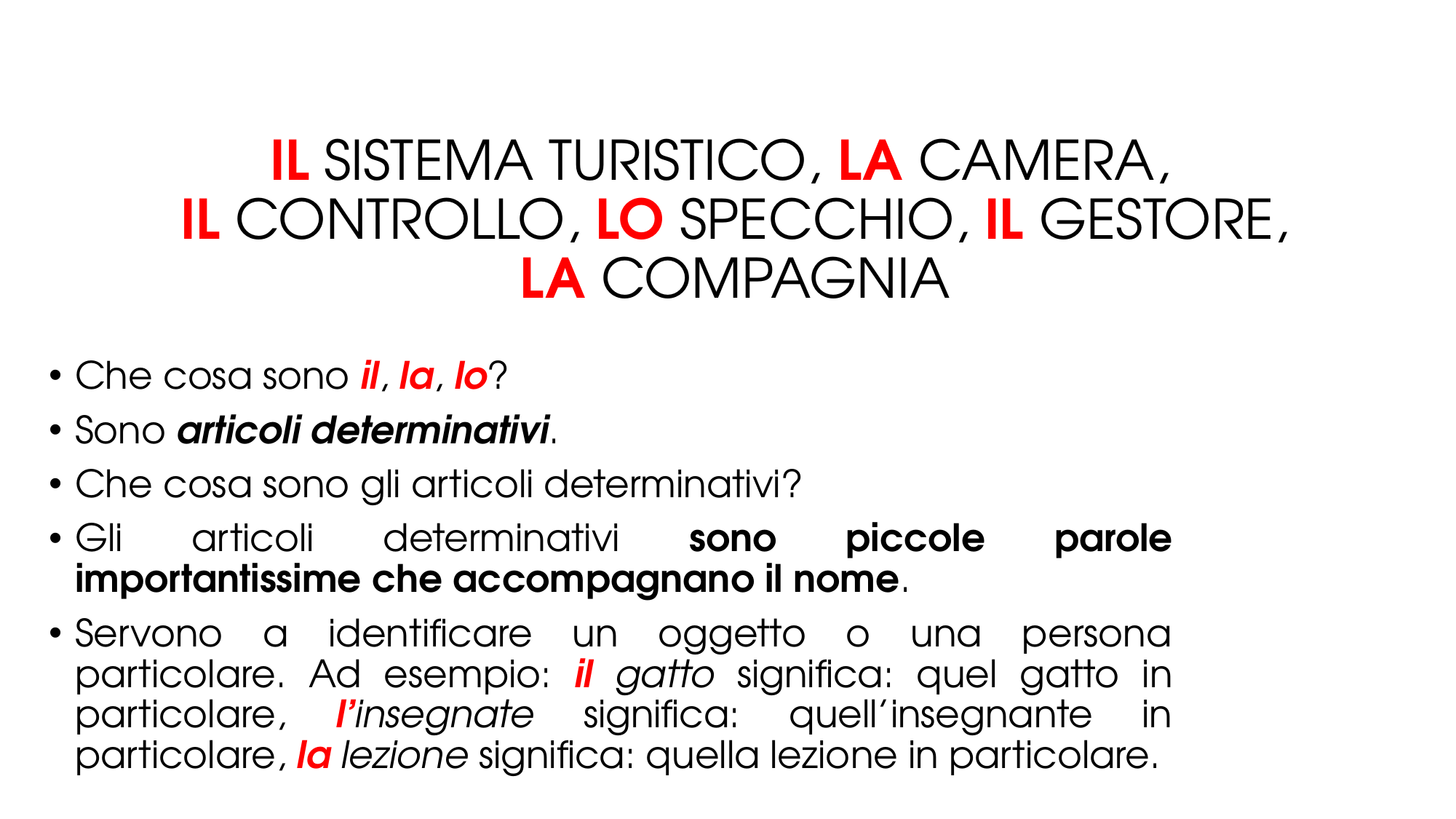

# il sistema turistico, la camera, il controllo, lo specchio, il gestore, la compagnia
Che cosa sono il, la, lo?
Sono articoli determinativi.
Che cosa sono gli articoli determinativi?
Gli articoli determinativi sono piccole parole importantissime che accompagnano il nome.
Servono a identificare un oggetto o una persona particolare. Ad esempio: il gatto significa: quel gatto in particolare, l’insegnate significa: quell’insegnante in particolare, la lezione significa: quella lezione in particolare.